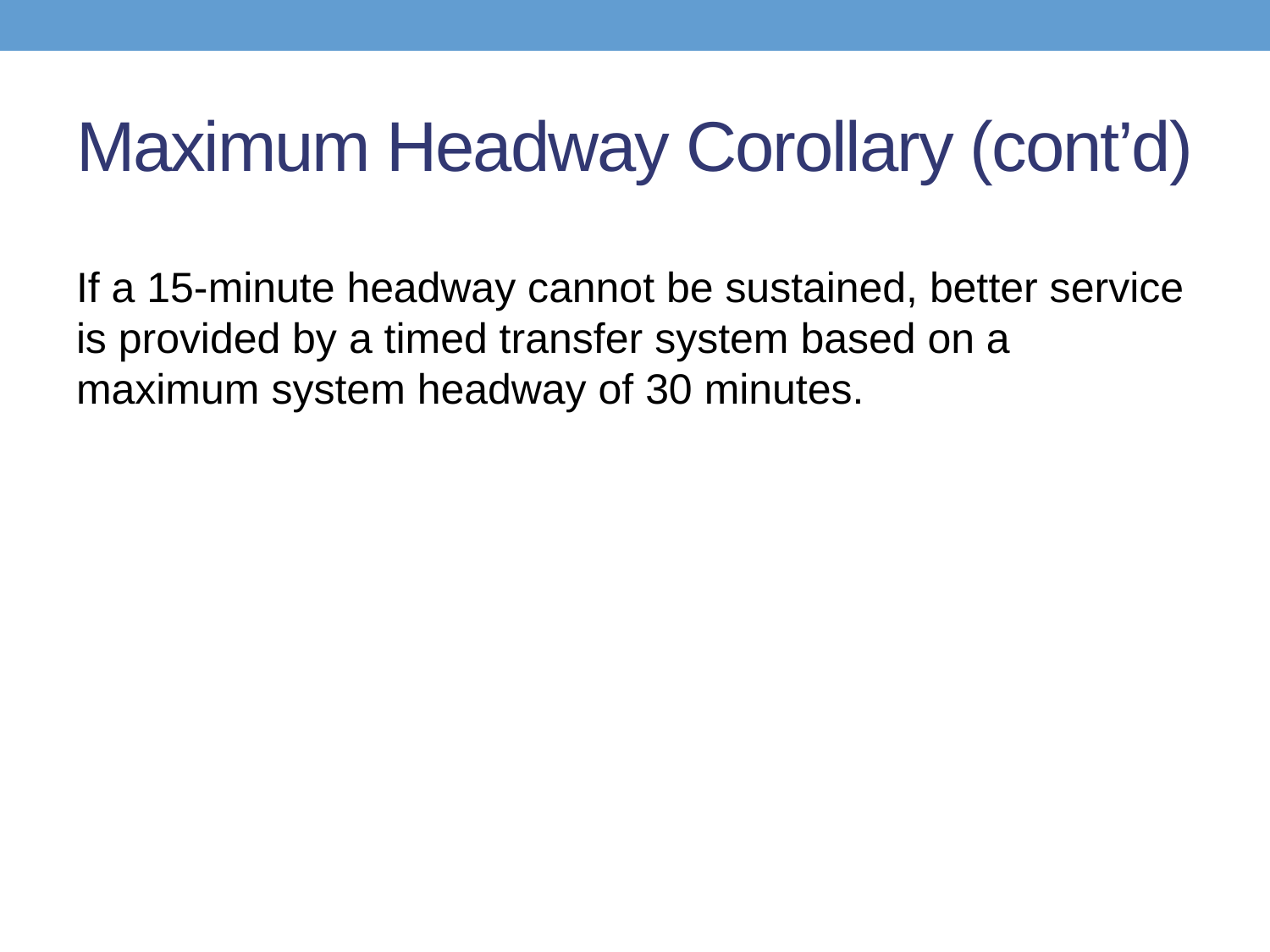

# Maximum Headway Corollary (cont’d)
If a 15-minute headway cannot be sustained, better service is provided by a timed transfer system based on a maximum system headway of 30 minutes.